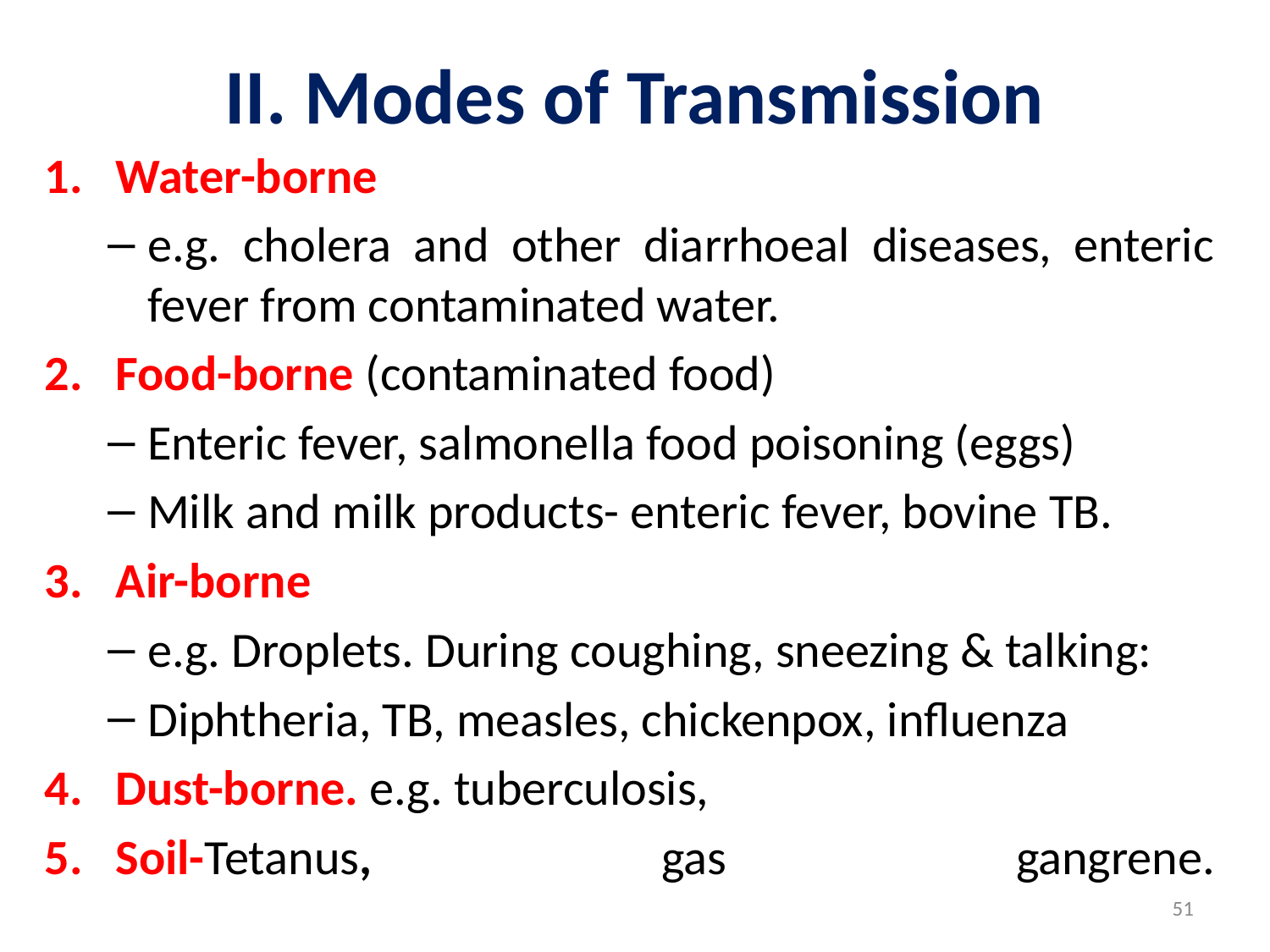

# II. Modes of Transmission
Water-borne
e.g. cholera and other diarrhoeal diseases, enteric fever from contaminated water.
Food-borne (contaminated food)
Enteric fever, salmonella food poisoning (eggs)
Milk and milk products- enteric fever, bovine TB.
Air-borne
e.g. Droplets. During coughing, sneezing & talking:
Diphtheria, TB, measles, chickenpox, influenza
Dust-borne. e.g. tuberculosis,
Soil-Tetanus, gas gangrene.

51